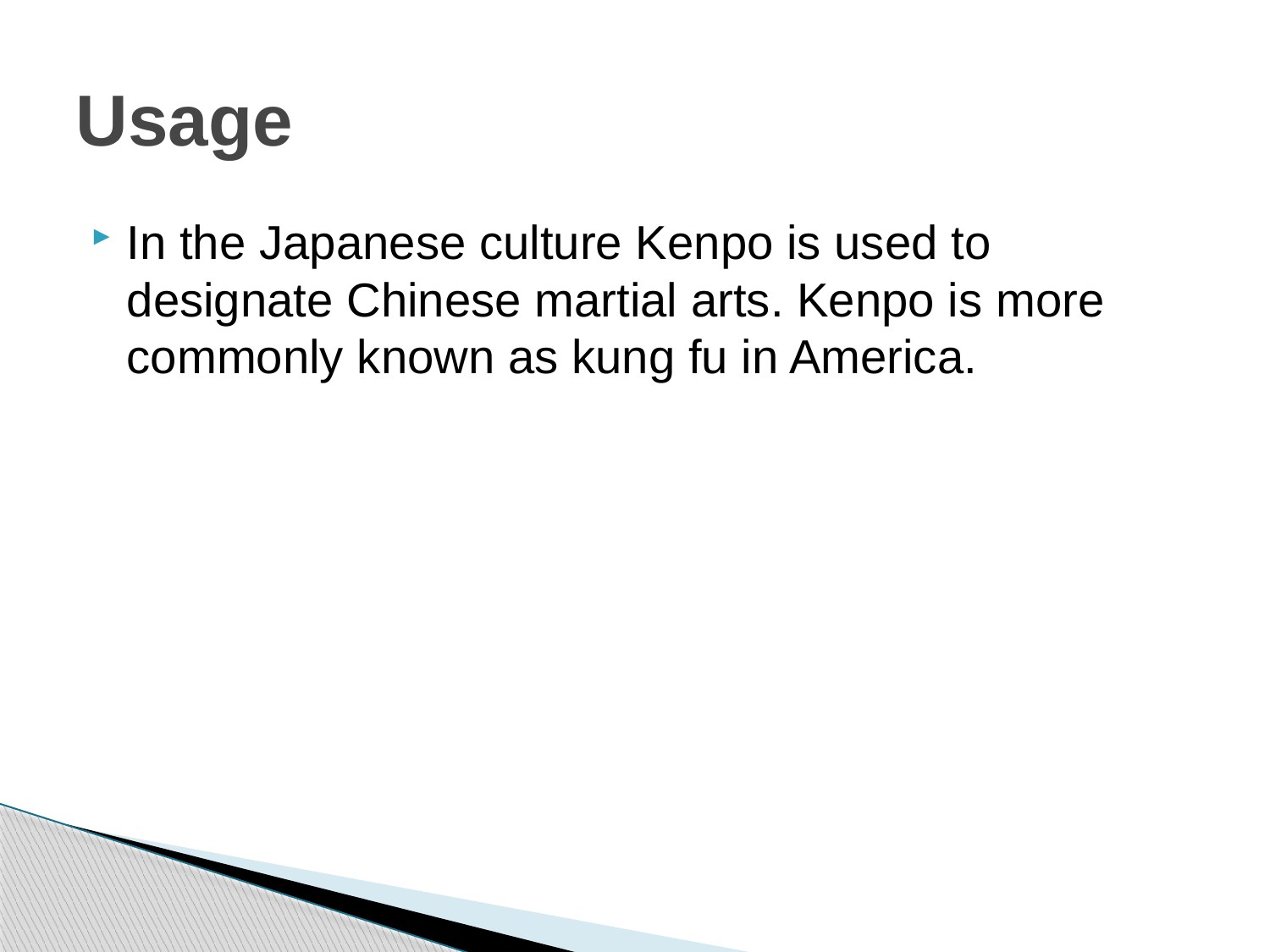

# Usage
In the Japanese culture Kenpo is used to designate Chinese martial arts. Kenpo is more commonly known as kung fu in America.